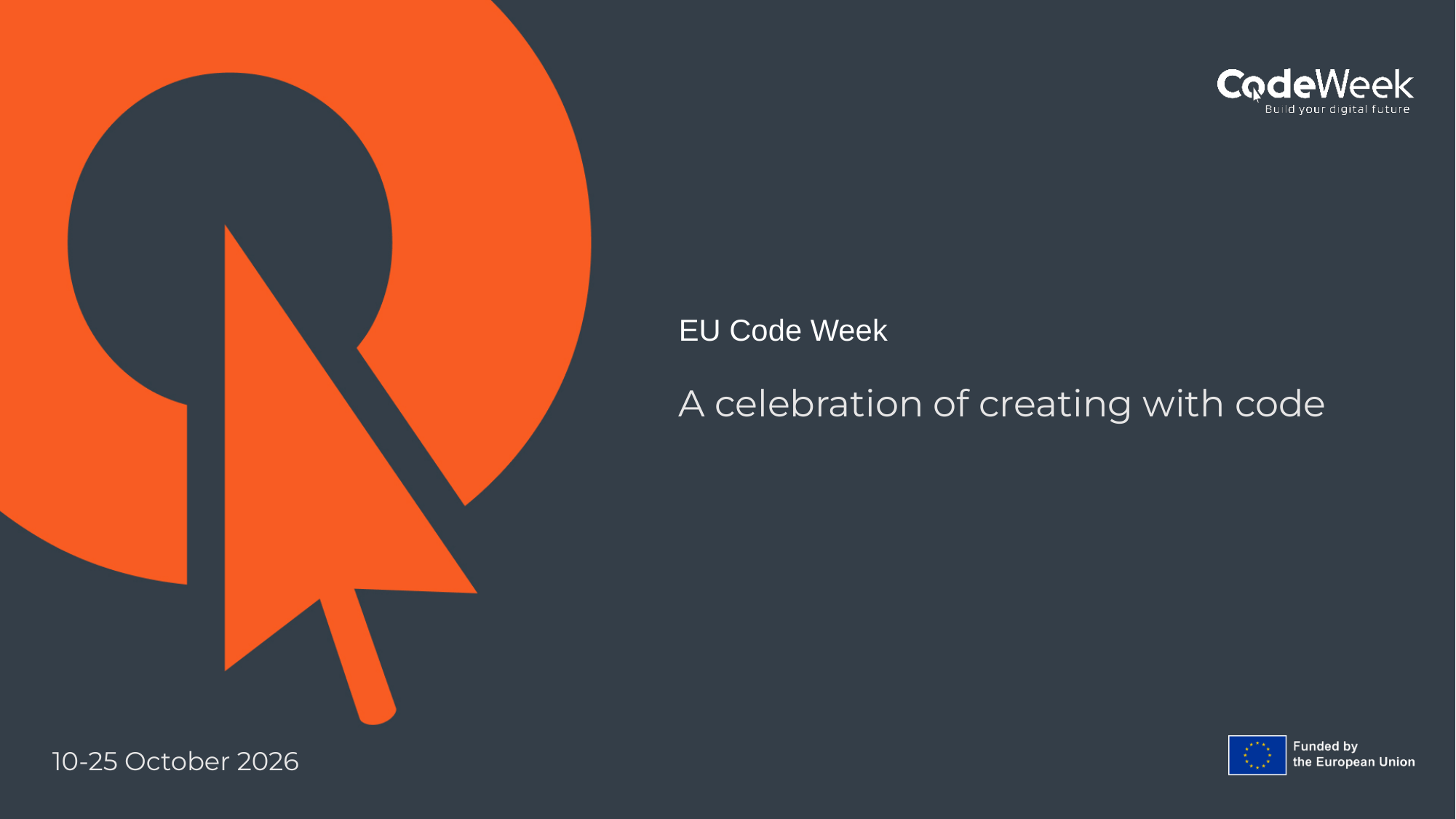

EU Code Week
# A celebration of creating with code